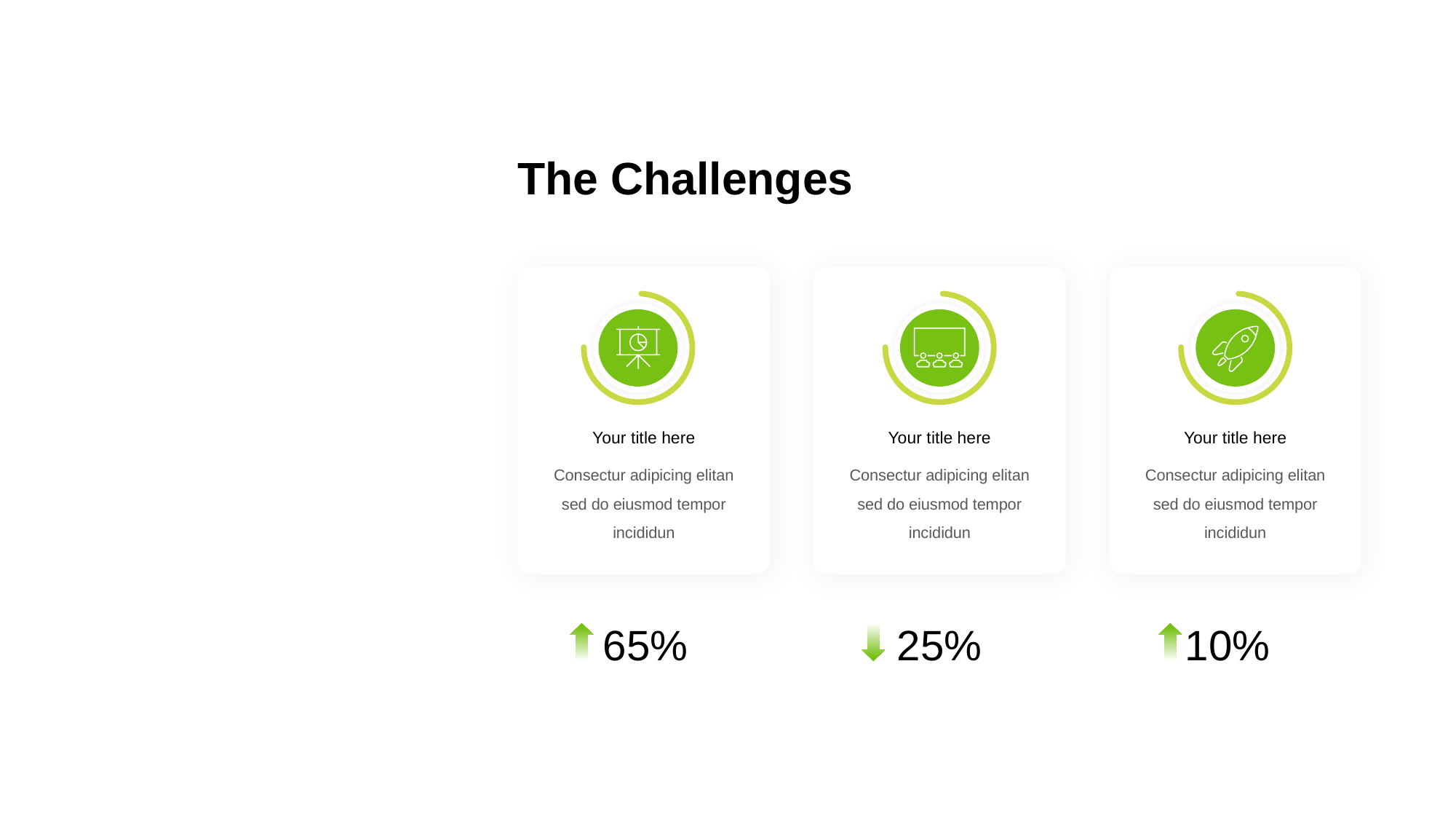

The Challenges

Your title here
Your title here
Your title here
Consectur adipicing elitan sed do eiusmod tempor incididun
Consectur adipicing elitan sed do eiusmod tempor incididun
Consectur adipicing elitan sed do eiusmod tempor incididun
65%
25%
10%